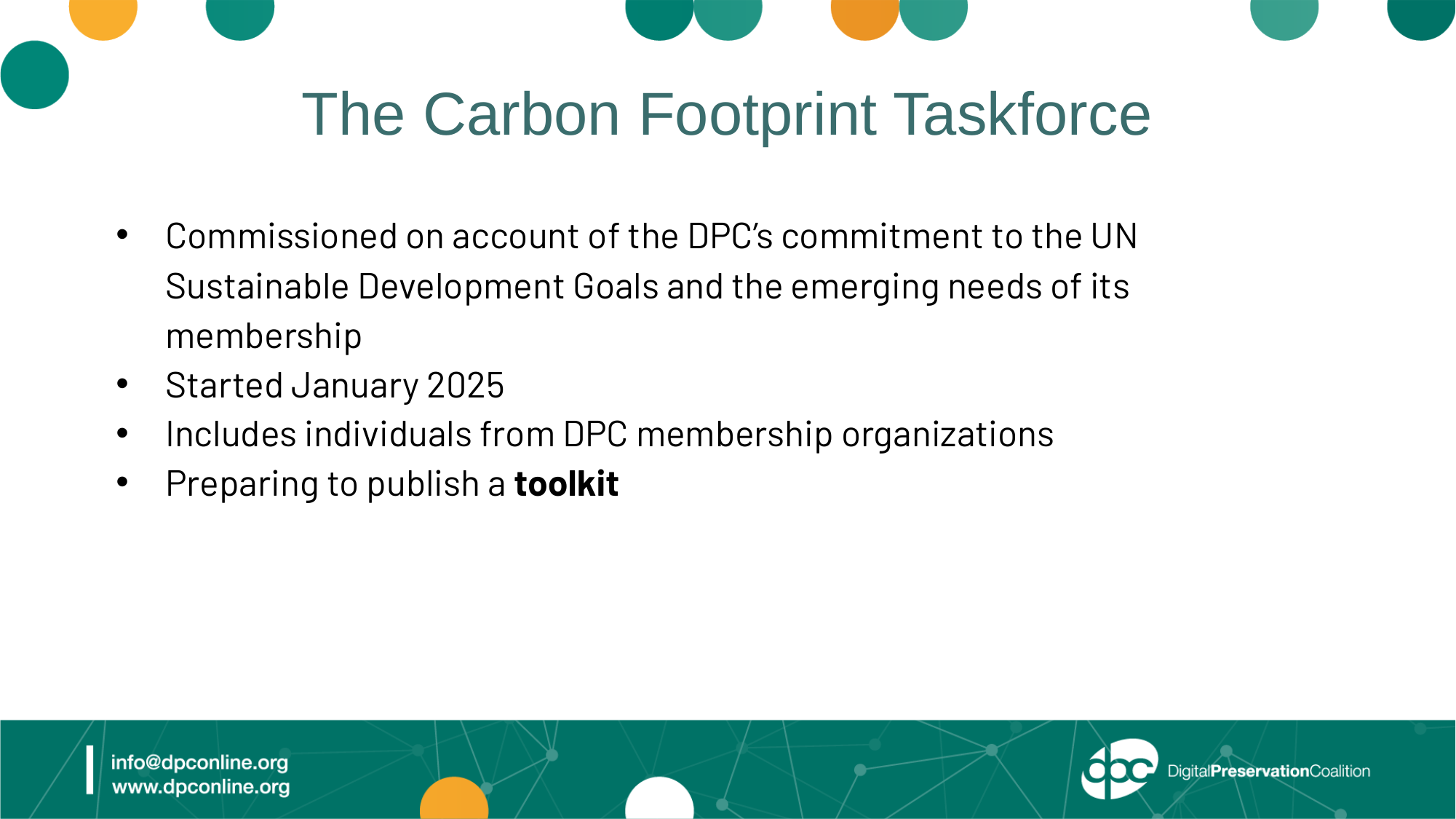

# The Carbon Footprint Taskforce
Commissioned on account of the DPC’s commitment to the UN Sustainable Development Goals and the emerging needs of its membership
Started January 2025
Includes individuals from DPC membership organizations
Preparing to publish a toolkit